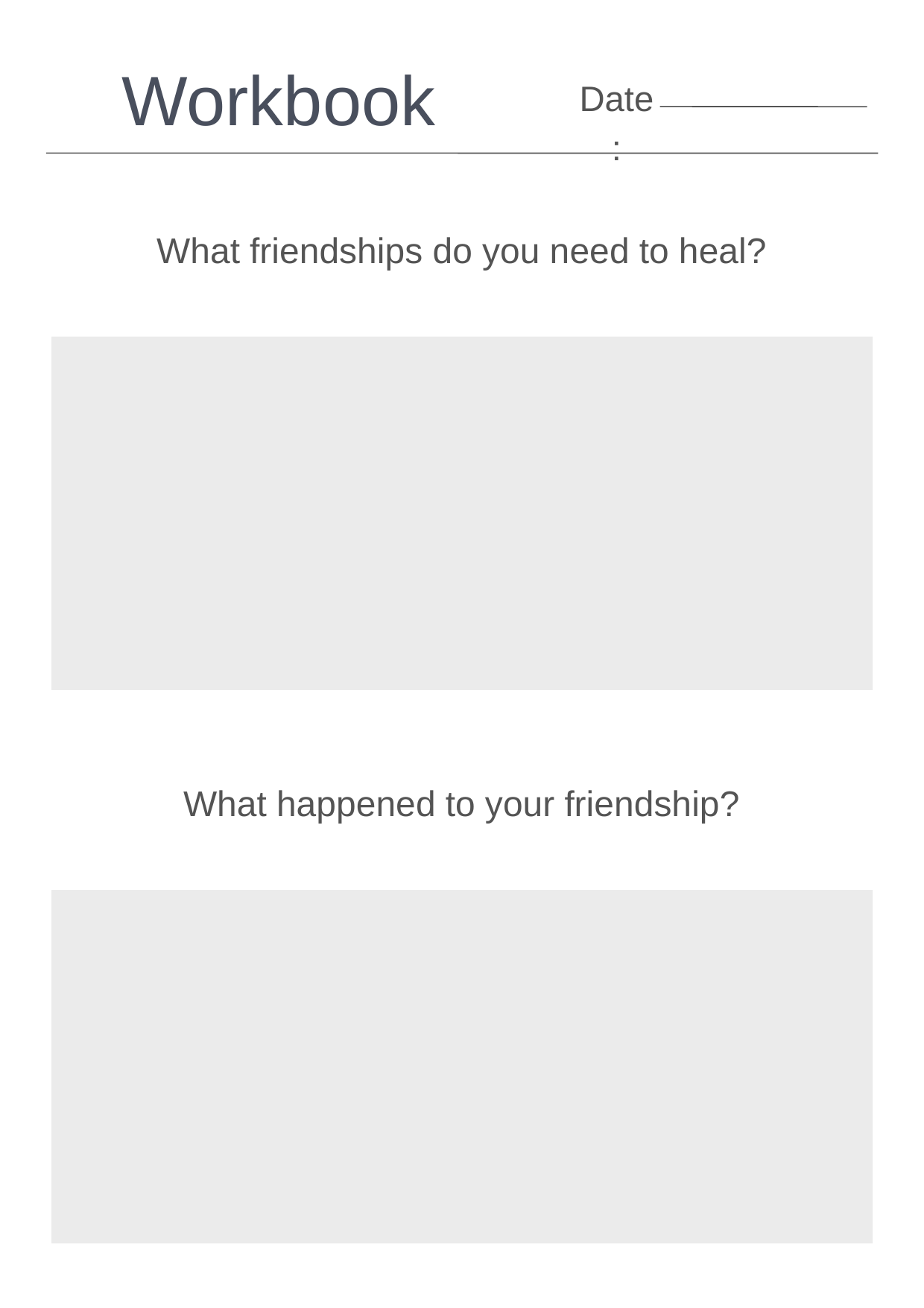

Workbook
Date:

What friendships do you need to heal?

What happened to your friendship?